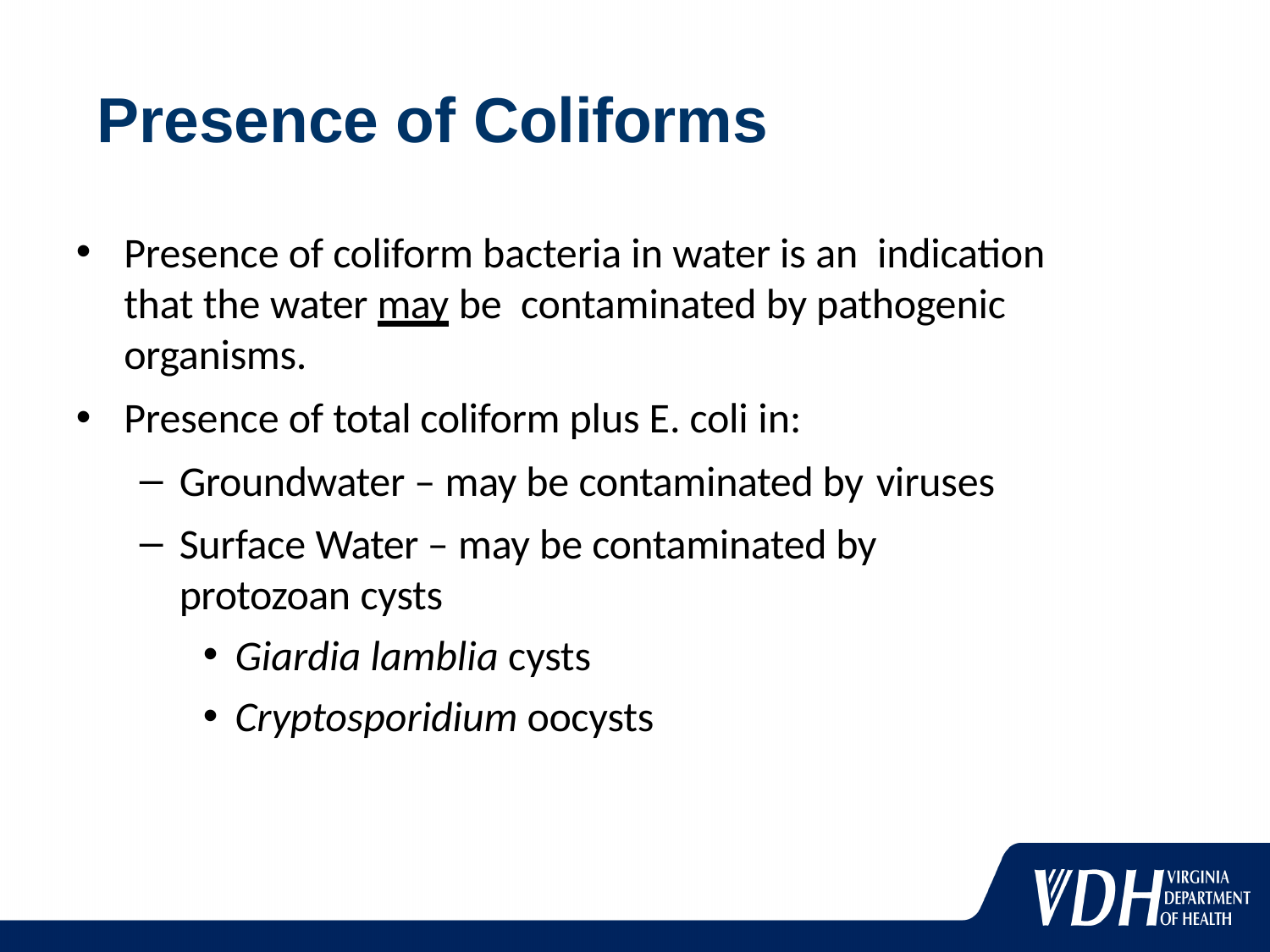

# Presence of Coliforms
Presence of coliform bacteria in water is an  indication that the water may be  contaminated by pathogenic organisms.
Presence of total coliform plus E. coli in:
Groundwater – may be contaminated by viruses
Surface Water – may be contaminated by  protozoan cysts
Giardia lamblia cysts
Cryptosporidium oocysts